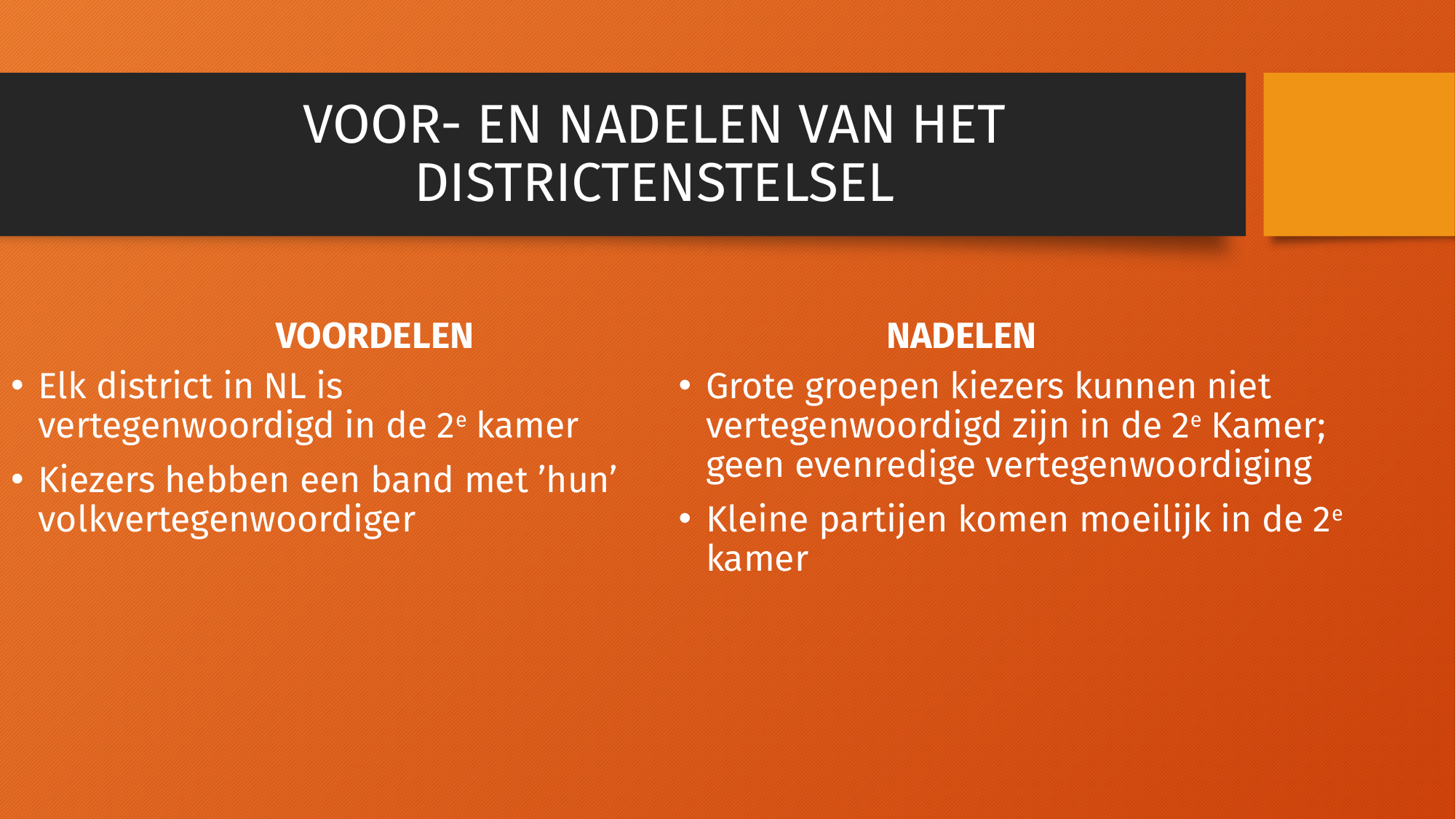

# VOOR- EN NADELEN VAN HET DISTRICTENSTELSEL
VOORDELEN
NADELEN
Elk district in NL is vertegenwoordigd in de 2e kamer
Kiezers hebben een band met ’hun’ volkvertegenwoordiger

Grote groepen kiezers kunnen niet vertegenwoordigd zijn in de 2e Kamer; geen evenredige vertegenwoordiging
Kleine partijen komen moeilijk in de 2e kamer